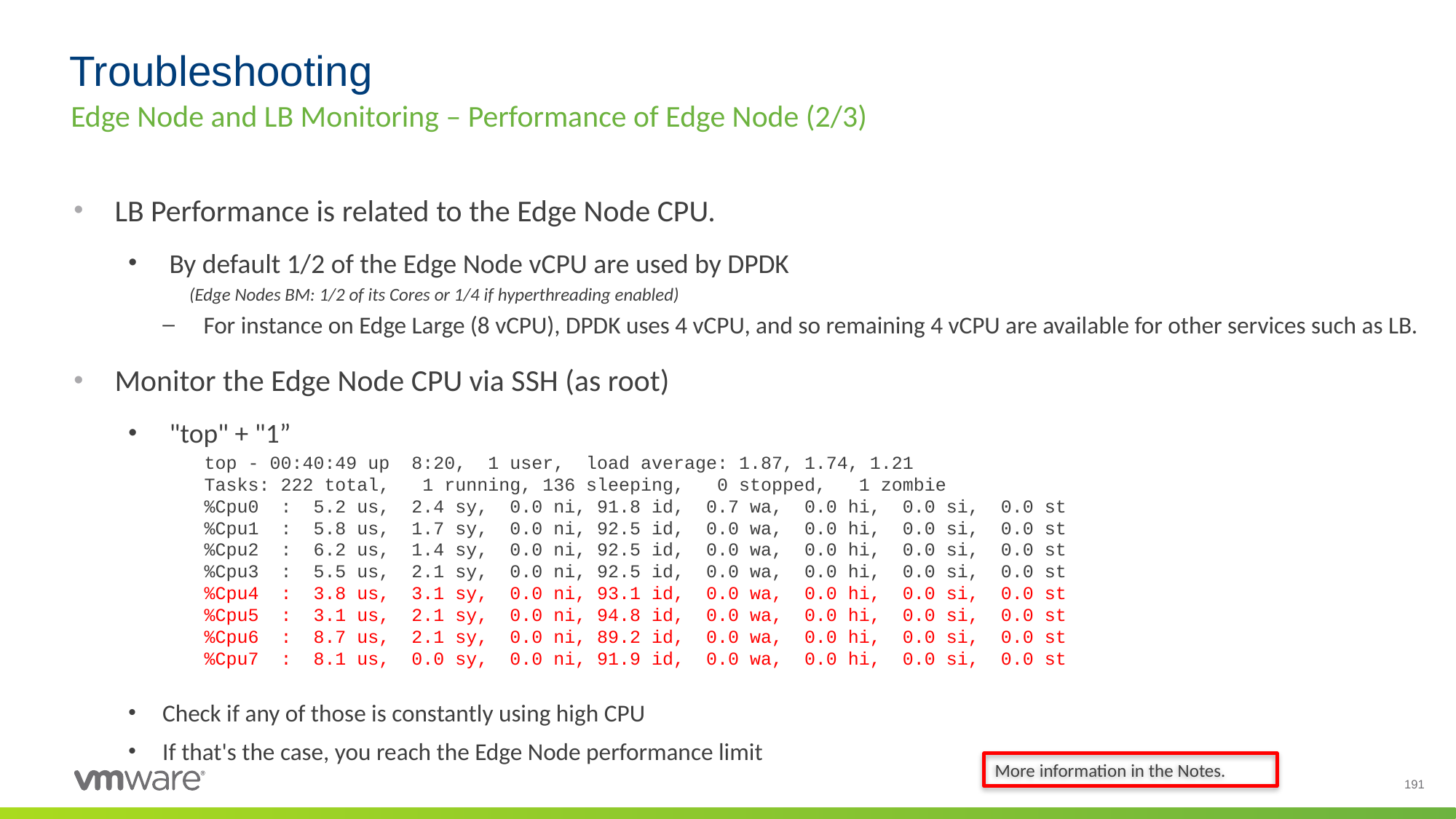

# Troubleshooting
Edge Node and LB Monitoring – Performance of Edge Node (2/3)
LB Performance is related to the Edge Node CPU.
By default 1/2 of the Edge Node vCPU are used by DPDK
(Edge Nodes BM: 1/2 of its Cores or 1/4 if hyperthreading enabled)
For instance on Edge Large (8 vCPU), DPDK uses 4 vCPU, and so remaining 4 vCPU are available for other services such as LB.
Monitor the Edge Node CPU via SSH (as root)
"top" + "1”

Check if any of those is constantly using high CPU
If that's the case, you reach the Edge Node performance limit

top - 00:40:49 up  8:20,  1 user,  load average: 1.87, 1.74, 1.21
Tasks: 222 total,   1 running, 136 sleeping,   0 stopped,   1 zombie
%Cpu0  :  5.2 us,  2.4 sy,  0.0 ni, 91.8 id,  0.7 wa,  0.0 hi,  0.0 si,  0.0 st
%Cpu1  :  5.8 us,  1.7 sy,  0.0 ni, 92.5 id,  0.0 wa,  0.0 hi,  0.0 si,  0.0 st
%Cpu2  :  6.2 us,  1.4 sy,  0.0 ni, 92.5 id,  0.0 wa,  0.0 hi,  0.0 si,  0.0 st
%Cpu3  :  5.5 us,  2.1 sy,  0.0 ni, 92.5 id,  0.0 wa,  0.0 hi,  0.0 si,  0.0 st
%Cpu4  :  3.8 us,  3.1 sy,  0.0 ni, 93.1 id,  0.0 wa,  0.0 hi,  0.0 si,  0.0 st
%Cpu5  :  3.1 us,  2.1 sy,  0.0 ni, 94.8 id,  0.0 wa,  0.0 hi,  0.0 si,  0.0 st
%Cpu6  :  8.7 us,  2.1 sy,  0.0 ni, 89.2 id,  0.0 wa,  0.0 hi,  0.0 si,  0.0 st
%Cpu7  :  8.1 us,  0.0 sy,  0.0 ni, 91.9 id,  0.0 wa,  0.0 hi,  0.0 si,  0.0 st
More information in the Notes.